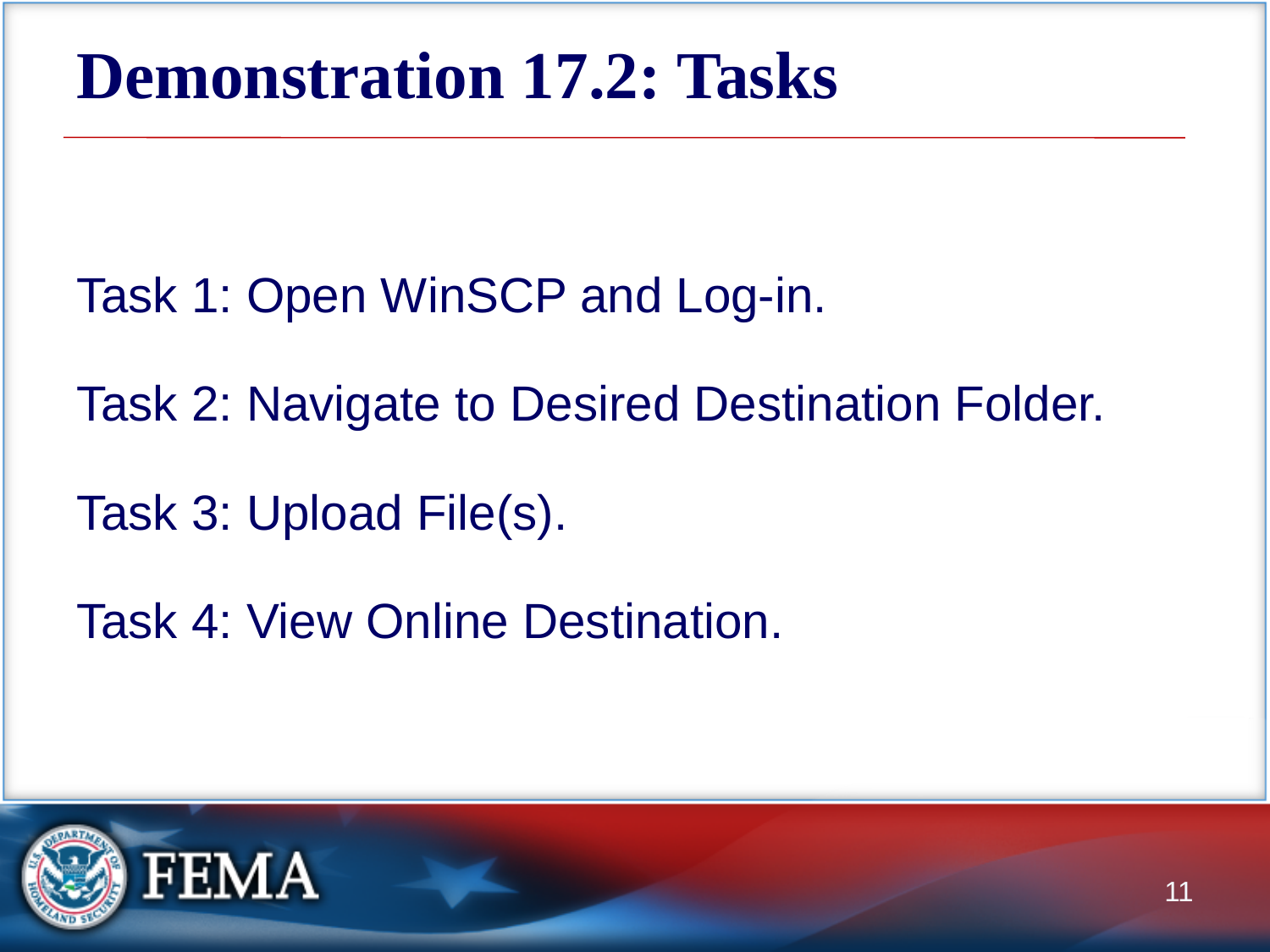

# Demonstration 17.2: Tasks

Task 1: Open WinSCP and Log-in.
Task 2: Navigate to Desired Destination Folder.
Task 3: Upload File(s).
Task 4: View Online Destination.
11